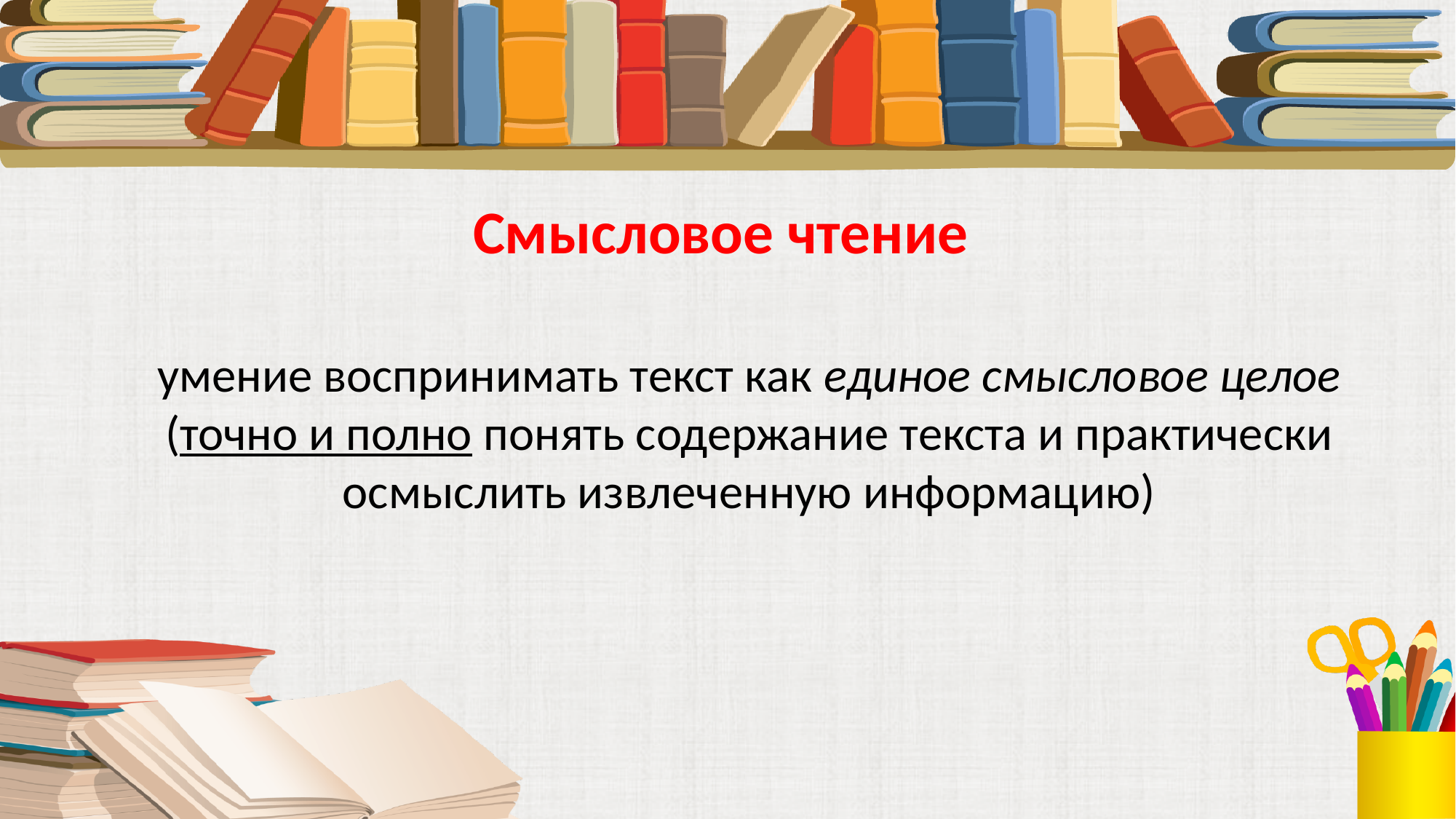

Смысловое чтение

умение воспринимать текст как единое смысловое целое (точно и полно понять содержание текста и практически осмыслить извлеченную информацию)